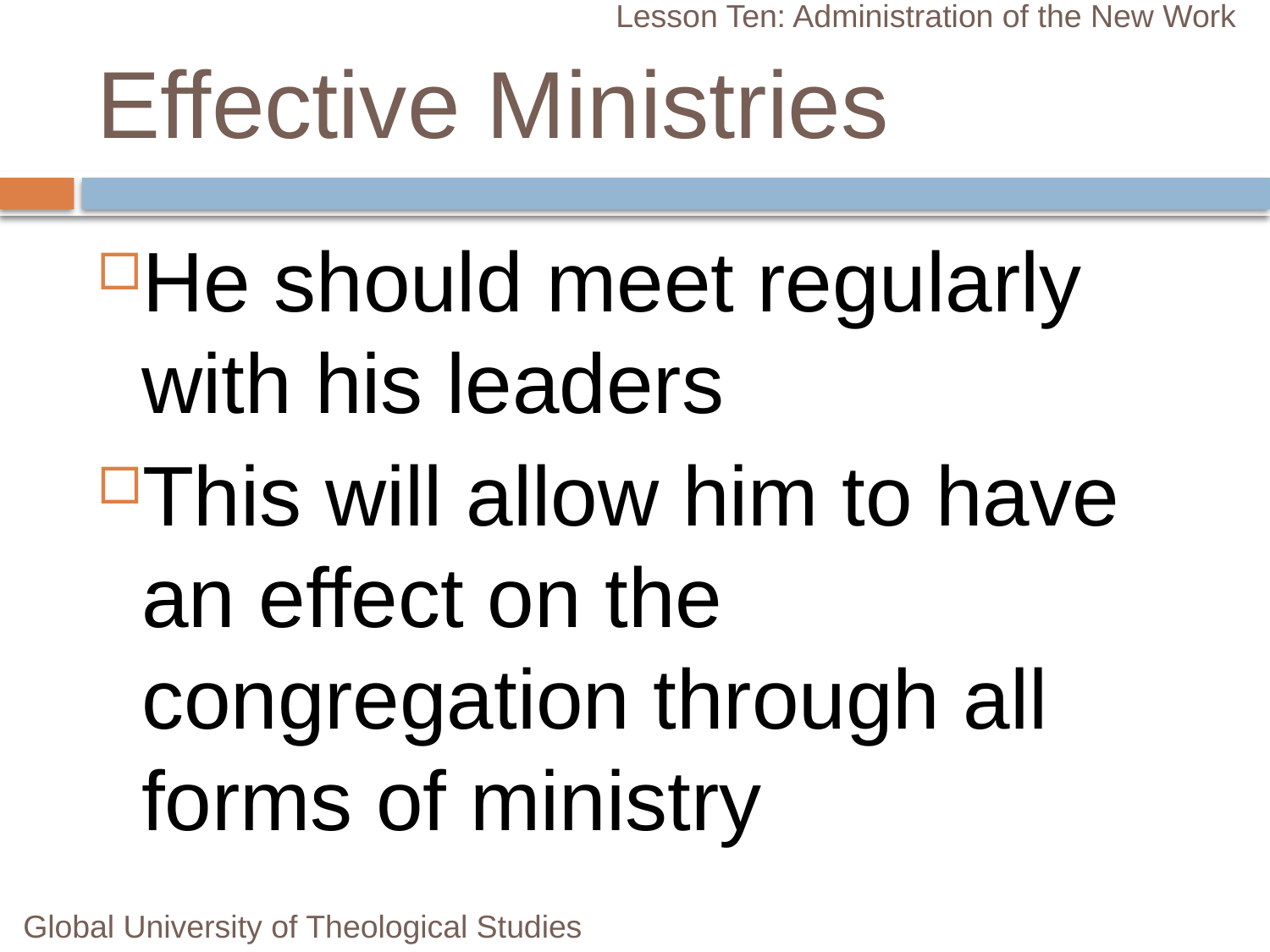

Lesson Ten: Administration of the New Work
# Effective Ministries
He should meet regularly with his leaders
This will allow him to have an effect on the congregation through all forms of ministry
Global University of Theological Studies